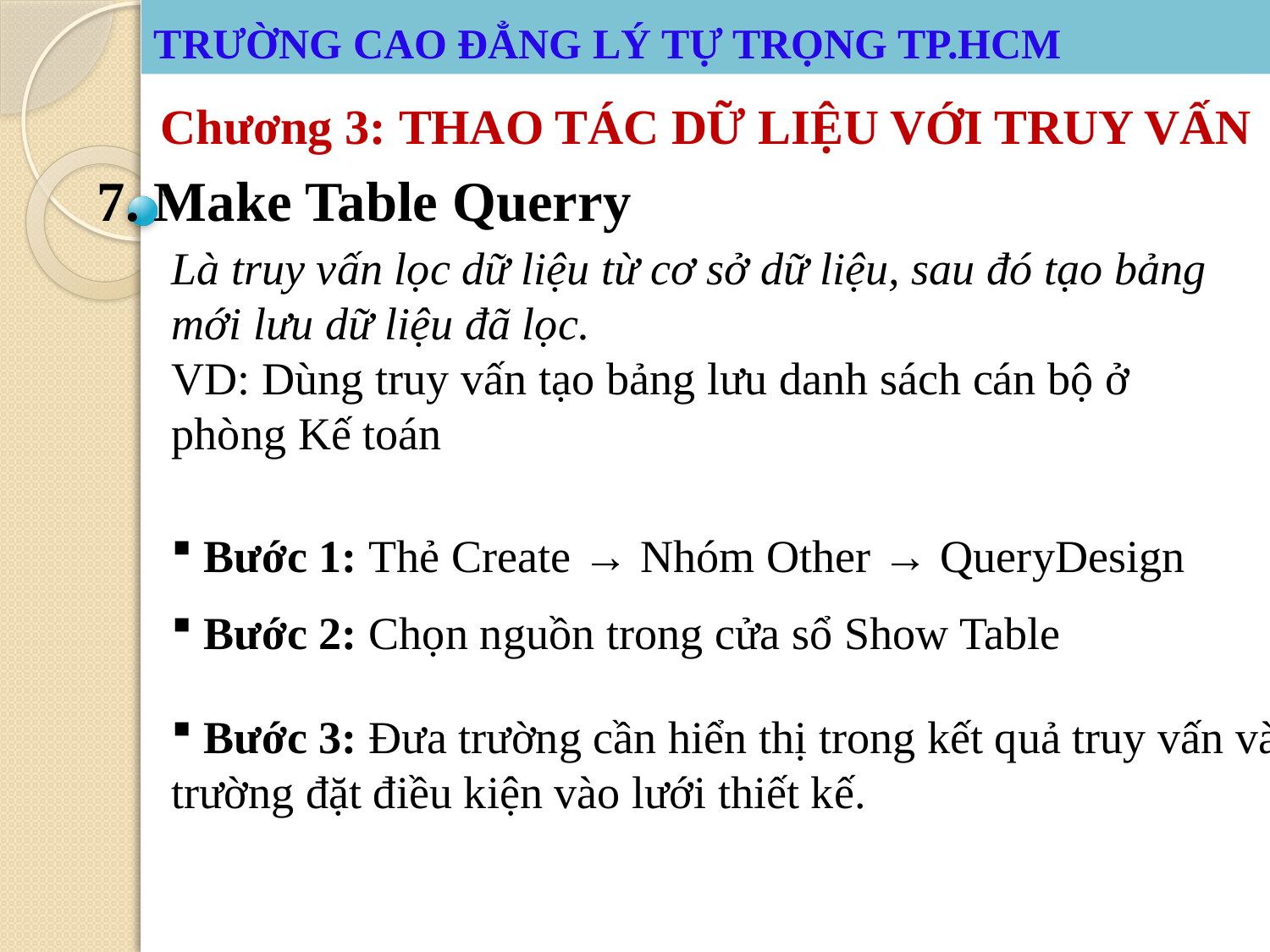

# TRƯỜNG CAO ĐẲNG LÝ TỰ TRỌNG TP.HCM
TRƯỜNG CAO ĐẲNG LÝ TỰ TRỌNG TP.HCM
Chương 3: THAO TÁC DỮ LIỆU VỚI TRUY VẤN
7. Make Table Querry
Là truy vấn lọc dữ liệu từ cơ sở dữ liệu, sau đó tạo bảng mới lưu dữ liệu đã lọc.
VD: Dùng truy vấn tạo bảng lưu danh sách cán bộ ở phòng Kế toán
 Bước 1: Thẻ Create → Nhóm Other → QueryDesign
 Bước 2: Chọn nguồn trong cửa sổ Show Table
 Bước 3: Đưa trường cần hiển thị trong kết quả truy vấn và trường đặt điều kiện vào lưới thiết kế.